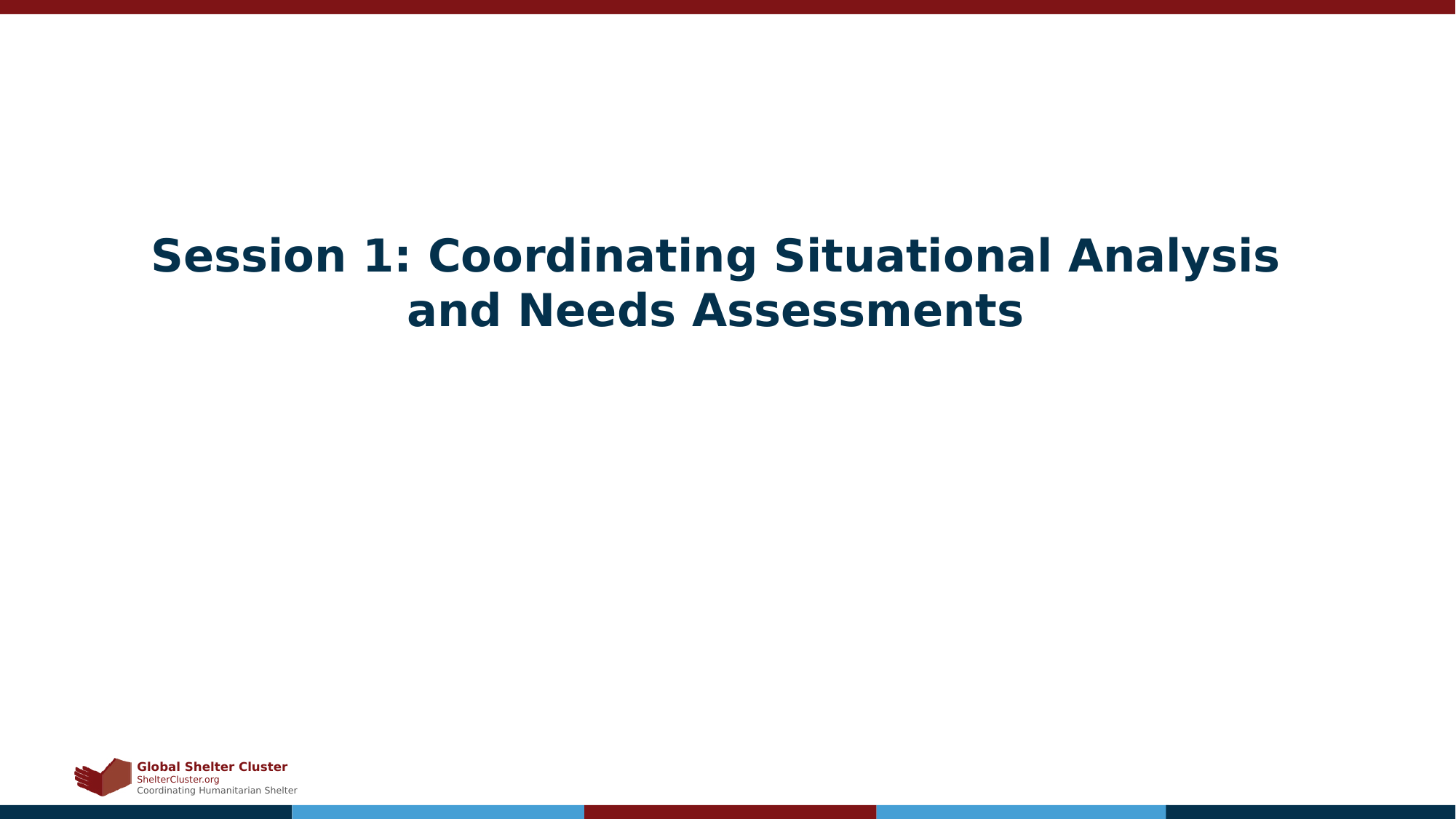

# Session 1: Coordinating Situational Analysis and Needs Assessments